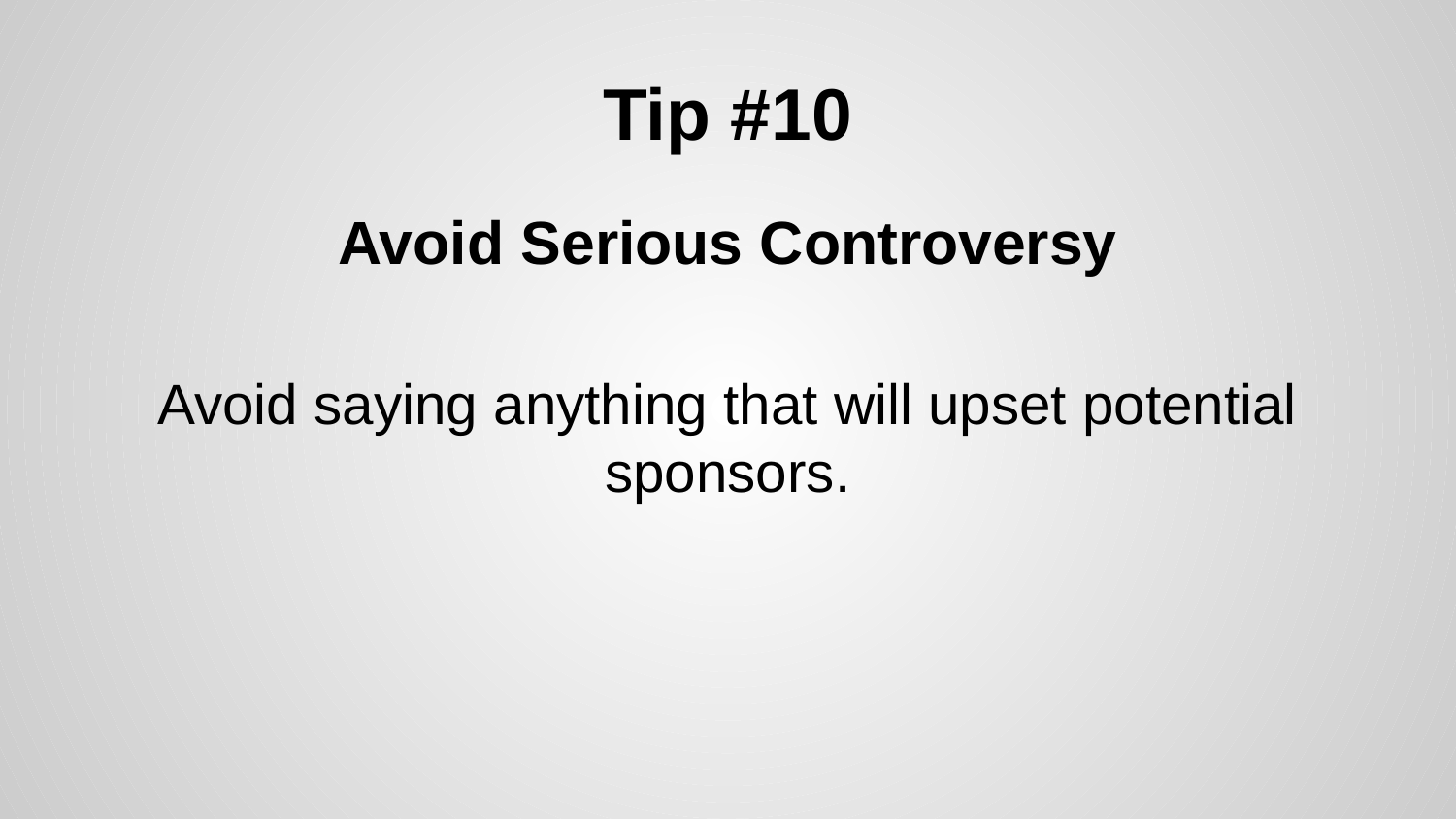

# Tip #10
Avoid Serious Controversy

Avoid saying anything that will upset potential sponsors.